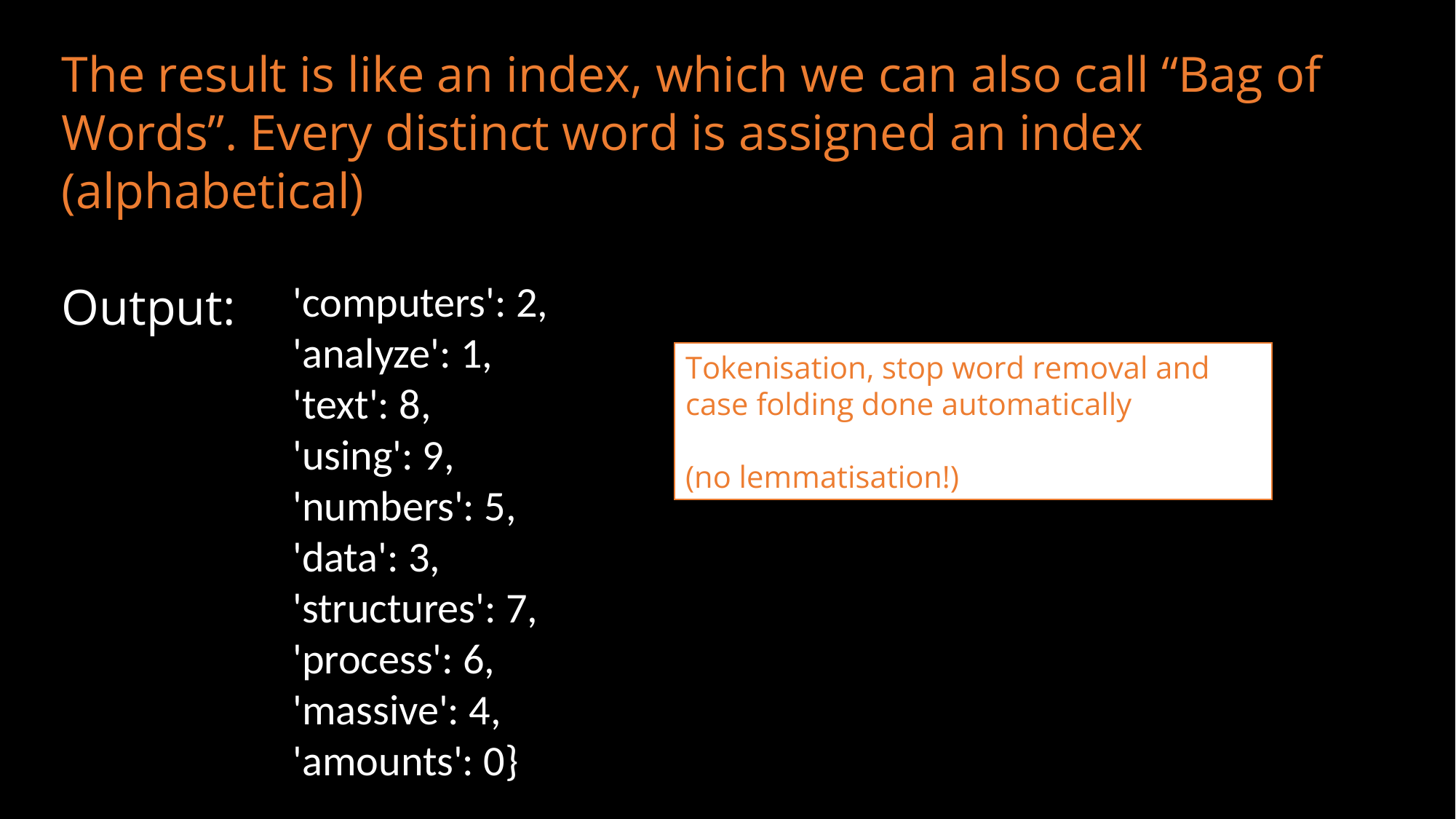

The result is like an index, which we can also call “Bag of Words”. Every distinct word is assigned an index (alphabetical)

Output:
'computers': 2,
'analyze': 1,
'text': 8,
'using': 9,
'numbers': 5,
'data': 3,
'structures': 7,
'process': 6,
'massive': 4,
'amounts': 0}
Tokenisation, stop word removal and case folding done automatically

(no lemmatisation!)